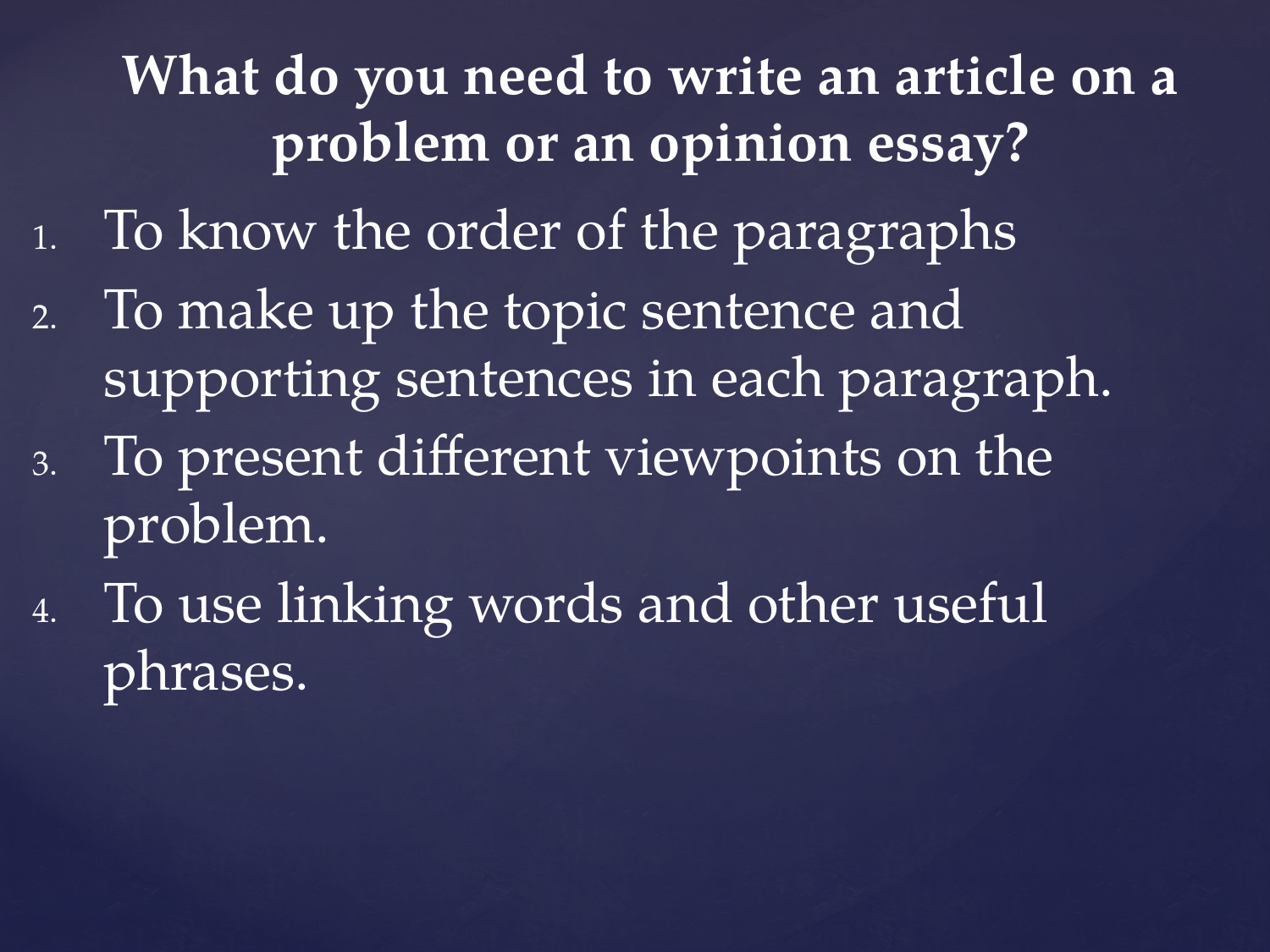

# What do you need to write an article on a problem or an opinion essay?
To know the order of the paragraphs
To make up the topic sentence and supporting sentences in each paragraph.
To present different viewpoints on the problem.
To use linking words and other useful phrases.